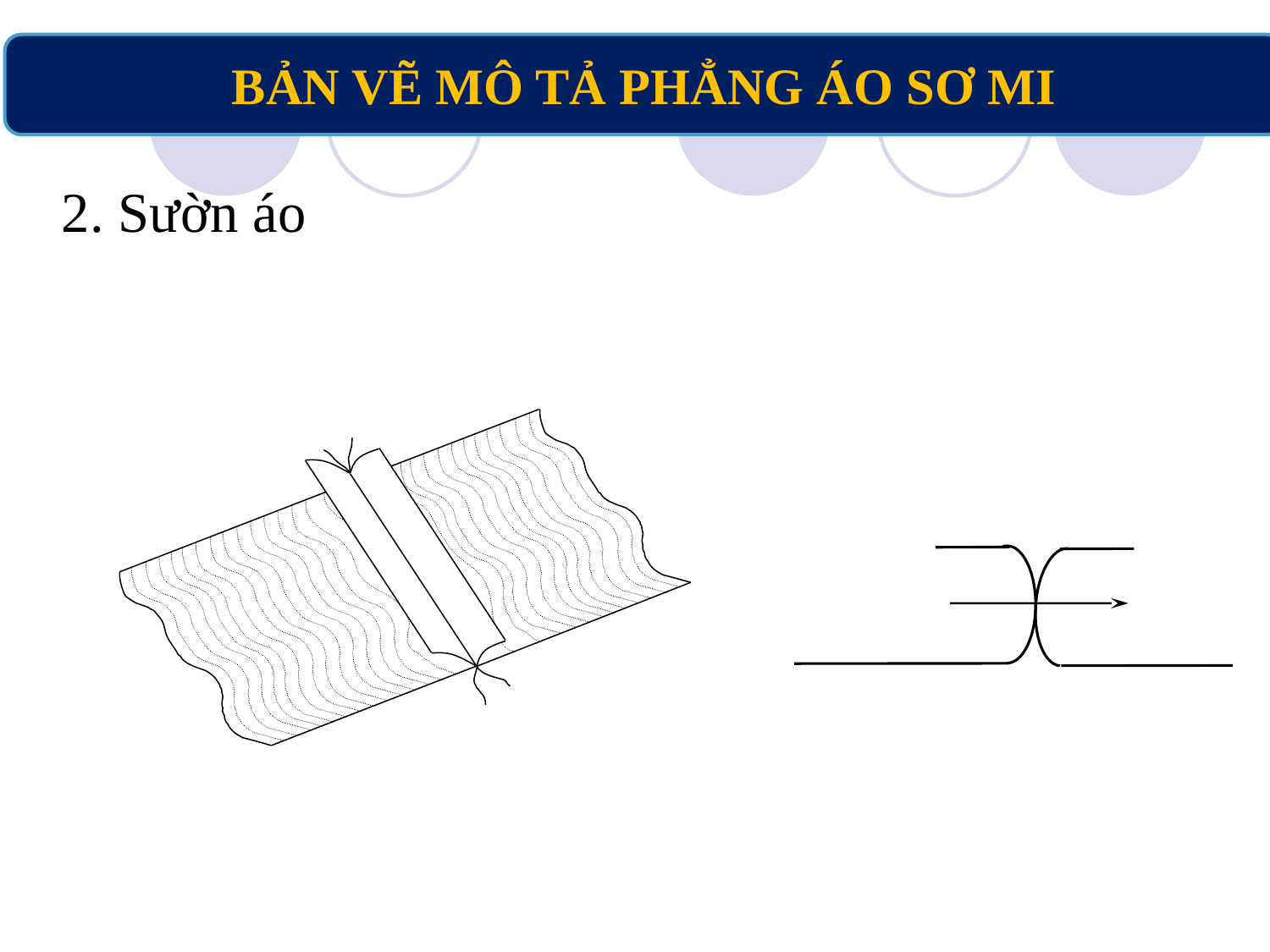

BẢN VẼ MÔ TẢ PHẲNG ÁO SƠ MI

2. Sườn áo